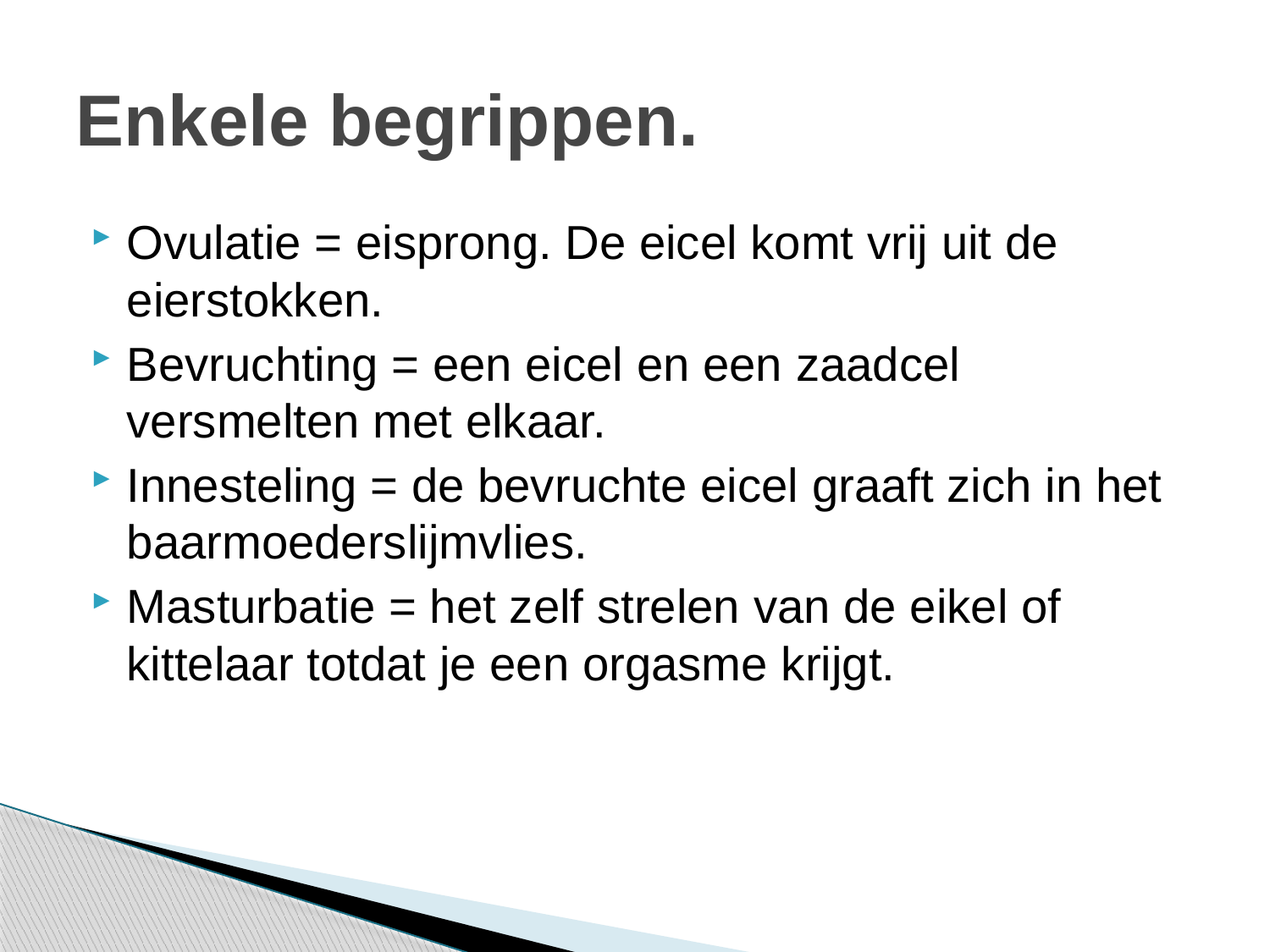

# Enkele begrippen.
Ovulatie = eisprong. De eicel komt vrij uit de eierstokken.
Bevruchting = een eicel en een zaadcel versmelten met elkaar.
Innesteling = de bevruchte eicel graaft zich in het baarmoederslijmvlies.
Masturbatie = het zelf strelen van de eikel of kittelaar totdat je een orgasme krijgt.